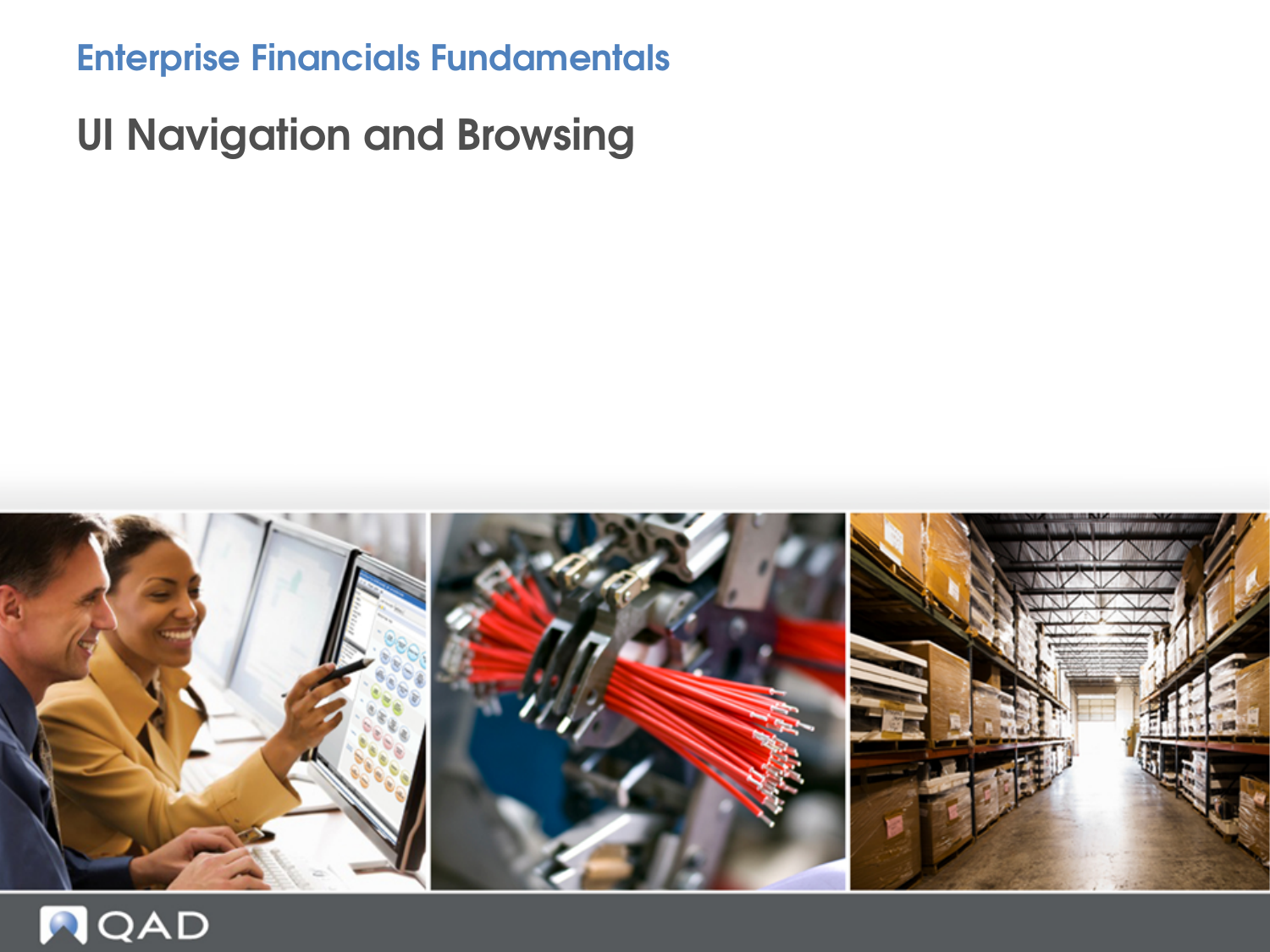

Enterprise Financials Fundamentals
# UI Navigation and Browsing